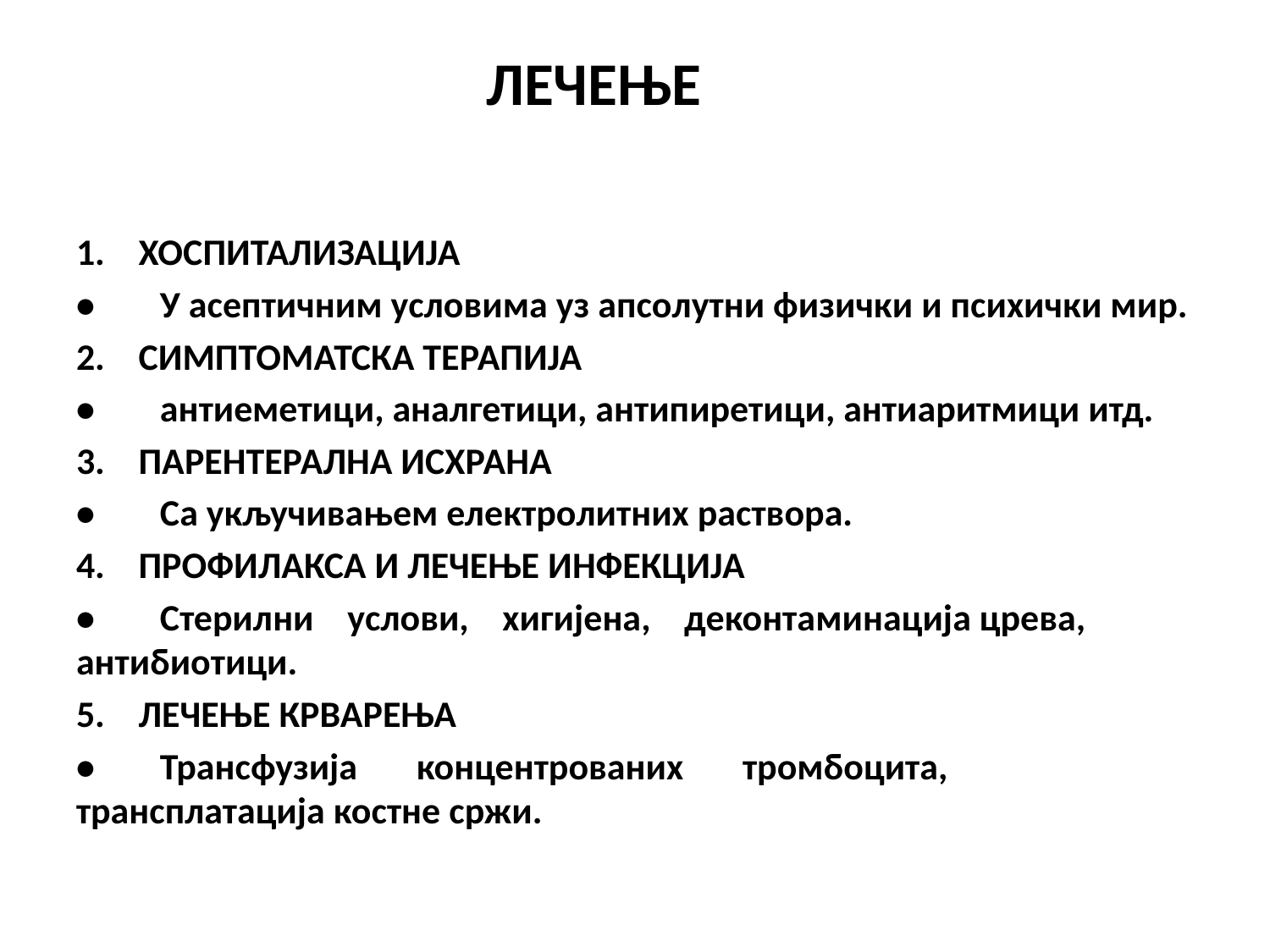

# ЛЕЧЕЊЕ
1.    ХОСПИТАЛИЗАЦИЈА
•	У асептичним условима уз апсолутни физички и психички мир.
2.    СИМПТОМАТСКА ТЕРАПИЈА
•	антиеметици, аналгетици, антипиретици, антиаритмици итд.
3.    ПАРЕНТЕРАЛНА ИСХРАНА
•	Са укључивањем електролитних раствора.
4.    ПРОФИЛАКСА И ЛЕЧЕЊЕ ИНФЕКЦИЈА
•	Стерилни    услови,    хигијена,    деконтаминација црева, антибиотици.
5.    ЛЕЧЕЊЕ КРВАРЕЊА
•	Трансфузија       концентрованих       тромбоцита, трансплатација костне сржи.